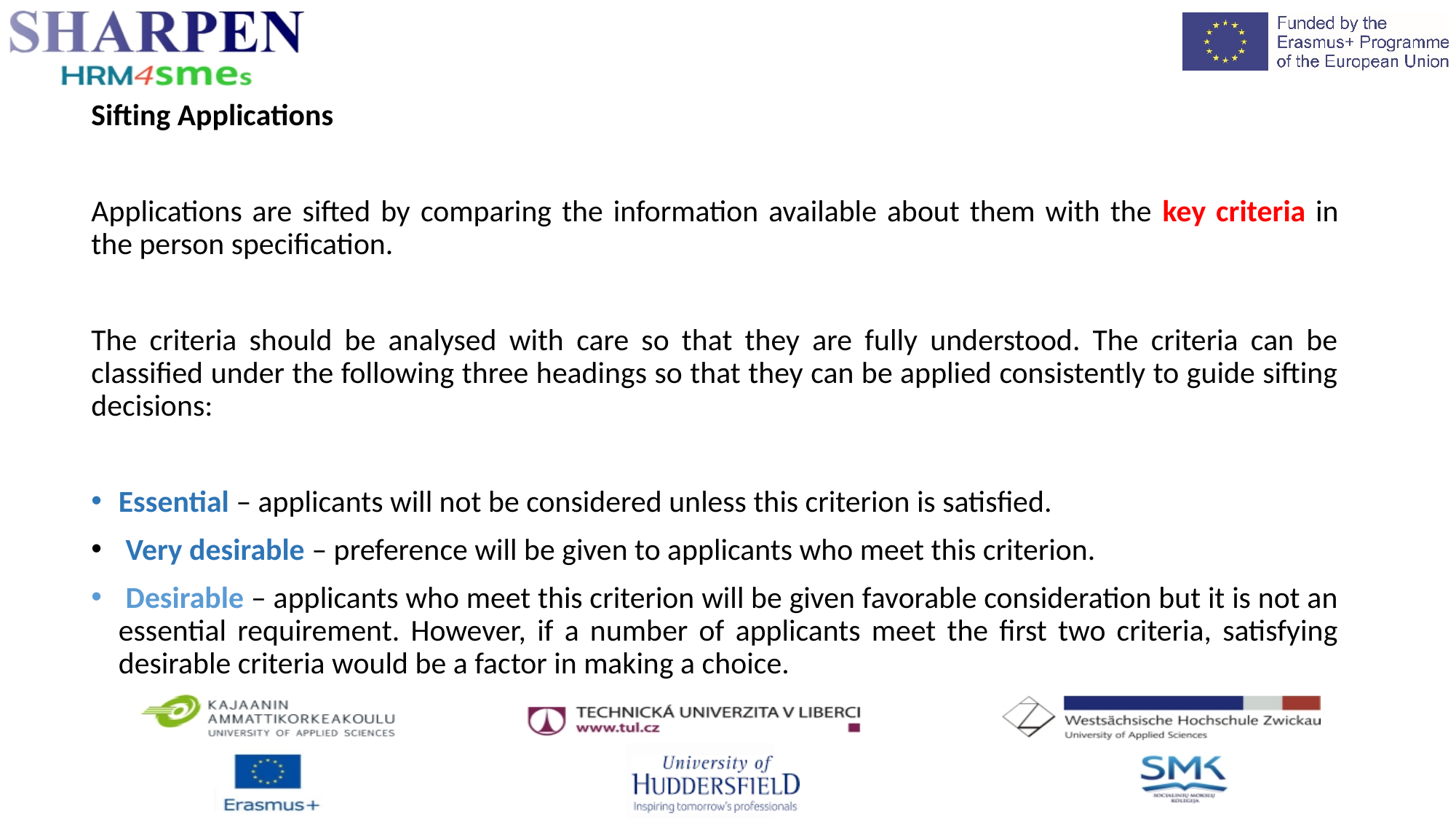

Sifting Applications

Applications are sifted by comparing the information available about them with the key criteria in the person specification.

The criteria should be analysed with care so that they are fully understood. The criteria can be classified under the following three headings so that they can be applied consistently to guide sifting decisions:

Essential – applicants will not be considered unless this criterion is satisfied.
 Very desirable – preference will be given to applicants who meet this criterion.
 Desirable – applicants who meet this criterion will be given favorable consideration but it is not an essential requirement. However, if a number of applicants meet the first two criteria, satisfying desirable criteria would be a factor in making a choice.